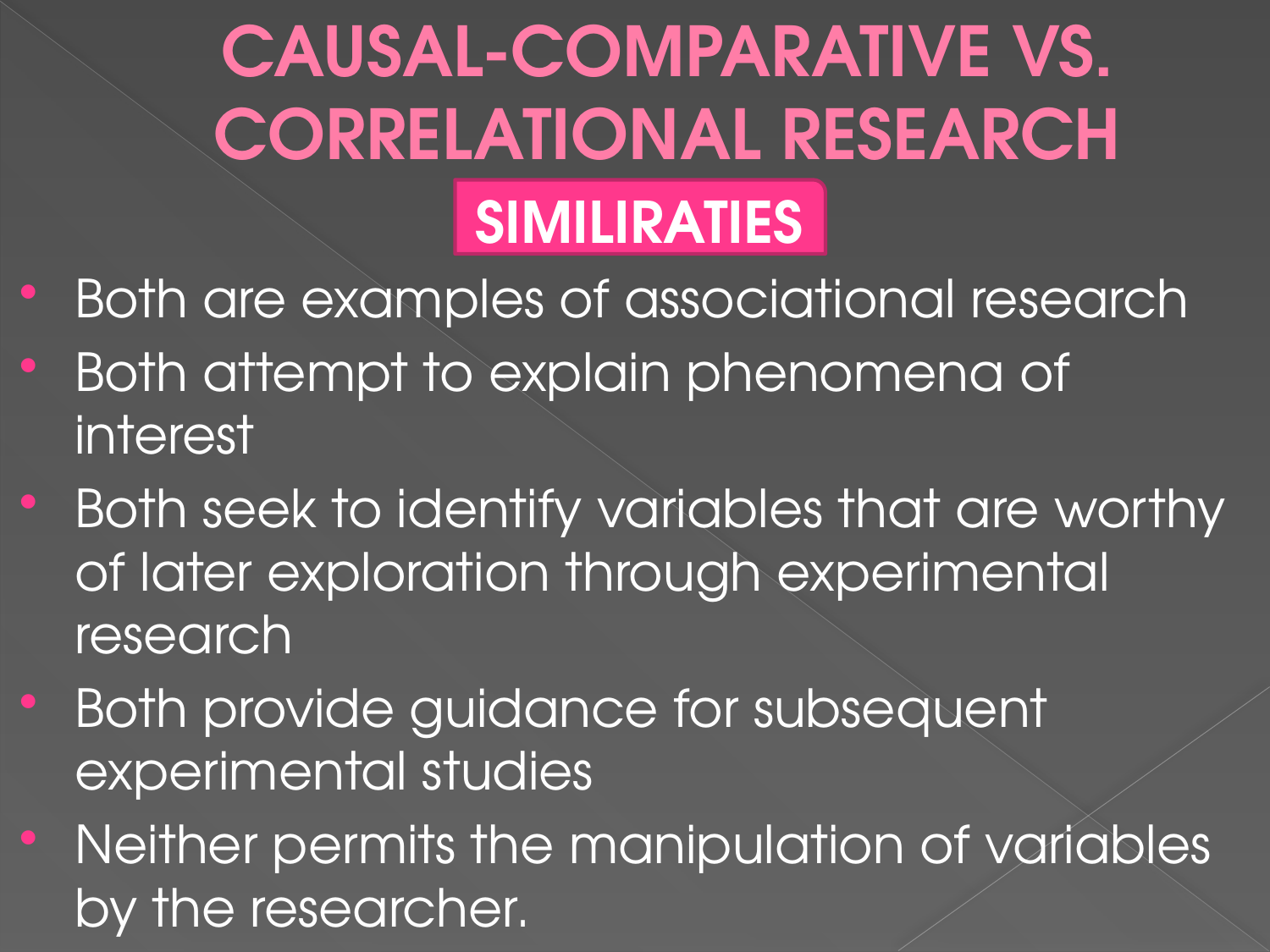

# CAUSAL-COMPARATIVE VS. CORRELATIONAL RESEARCH
SIMILIRATIES
Both are examples of associational research
Both attempt to explain phenomena of interest
Both seek to identify variables that are worthy of later exploration through experimental research
Both provide guidance for subsequent experimental studies
Neither permits the manipulation of variables by the researcher.